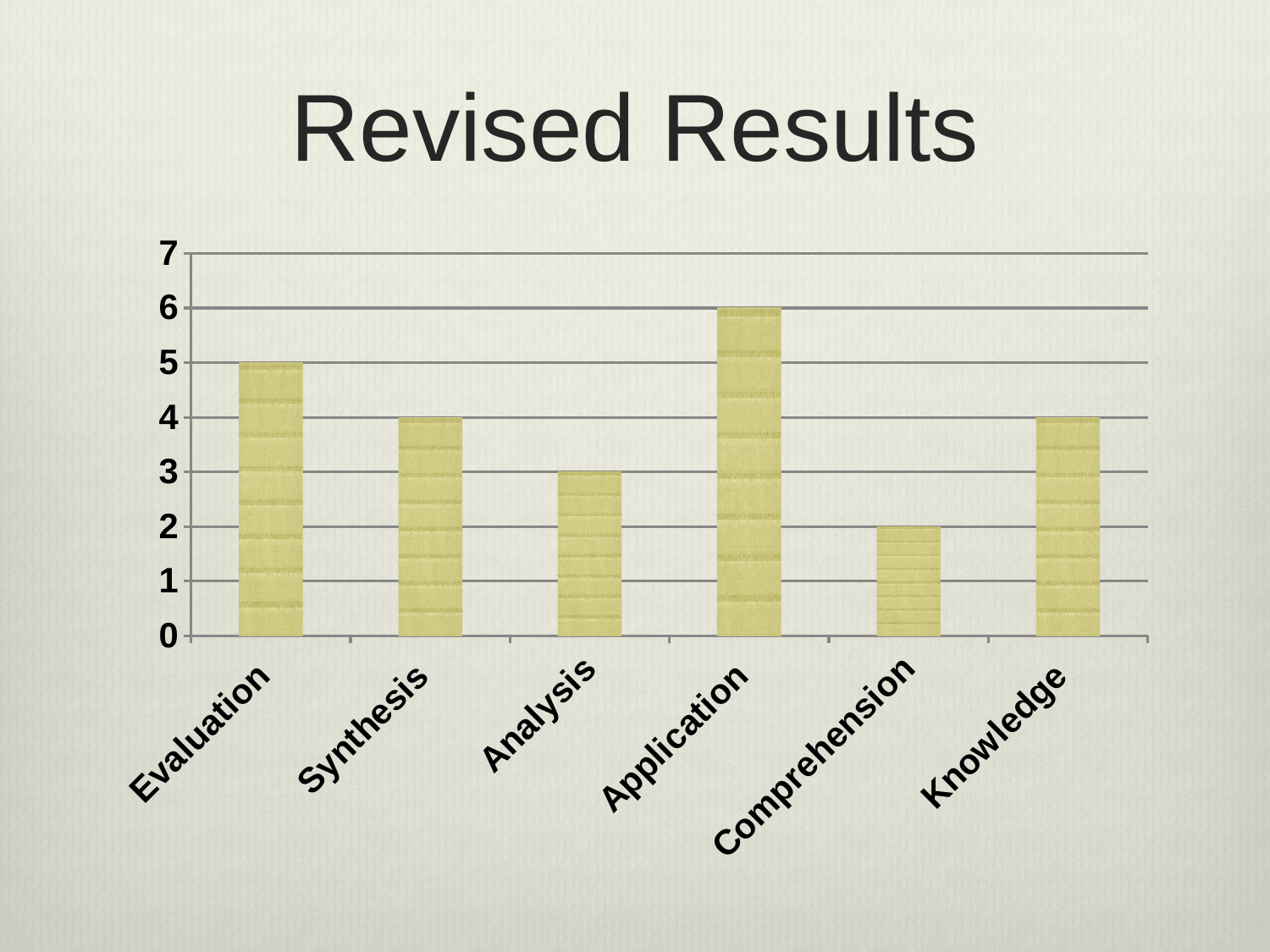

# Revised Results

### Chart

| Category |  |
|---|---|
| Evaluation  | 5.0 |
| Synthesis  | 4.0 |
| Analysis | 3.0 |
| Application  | 6.0 |
| Comprehension | 2.0 |
| Knowledge  | 4.0 |